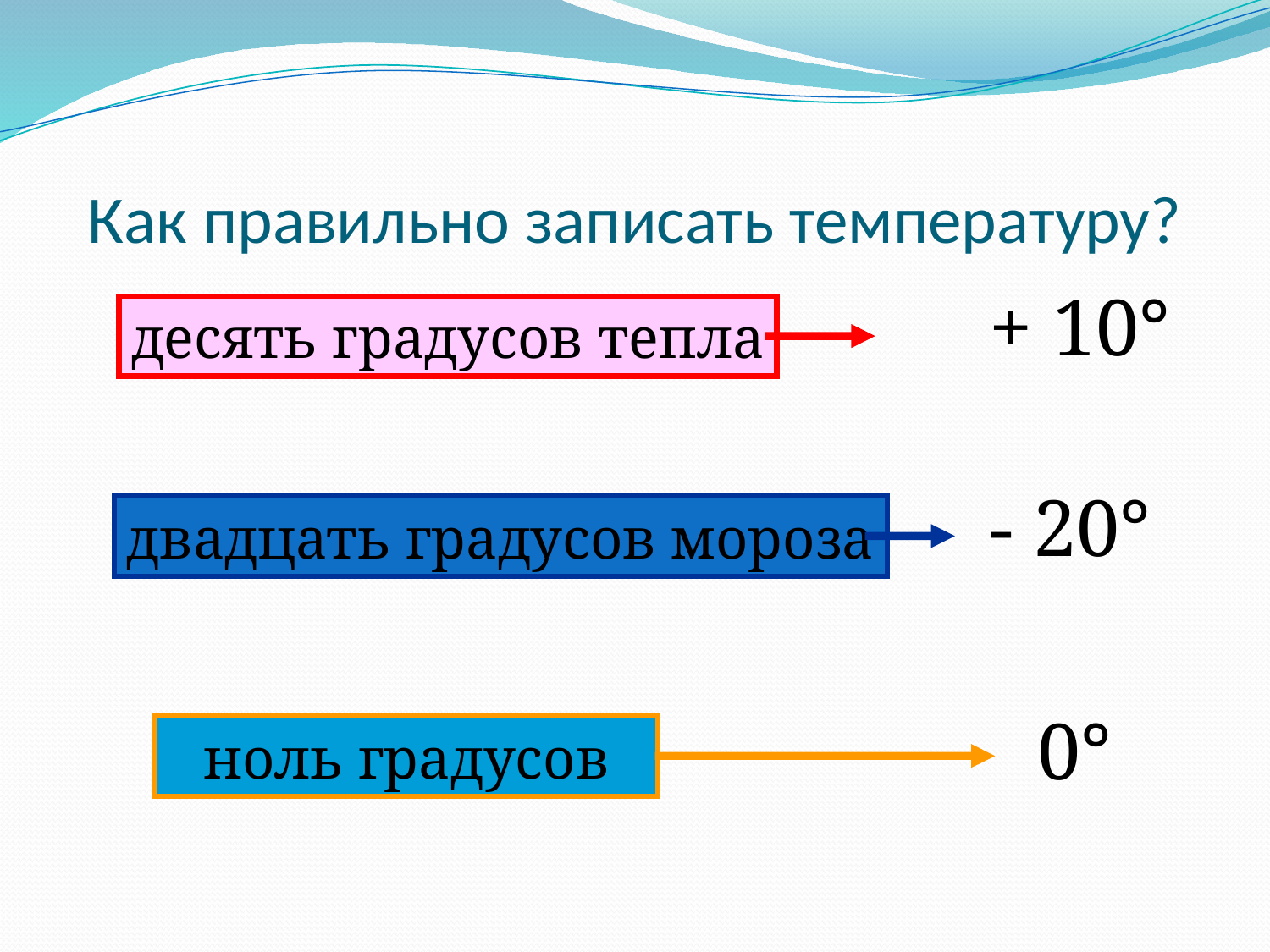

# Как правильно записать температуру?
+ 10°
десять градусов тепла

- 20°
двадцать градусов мороза

0°
ноль градусов